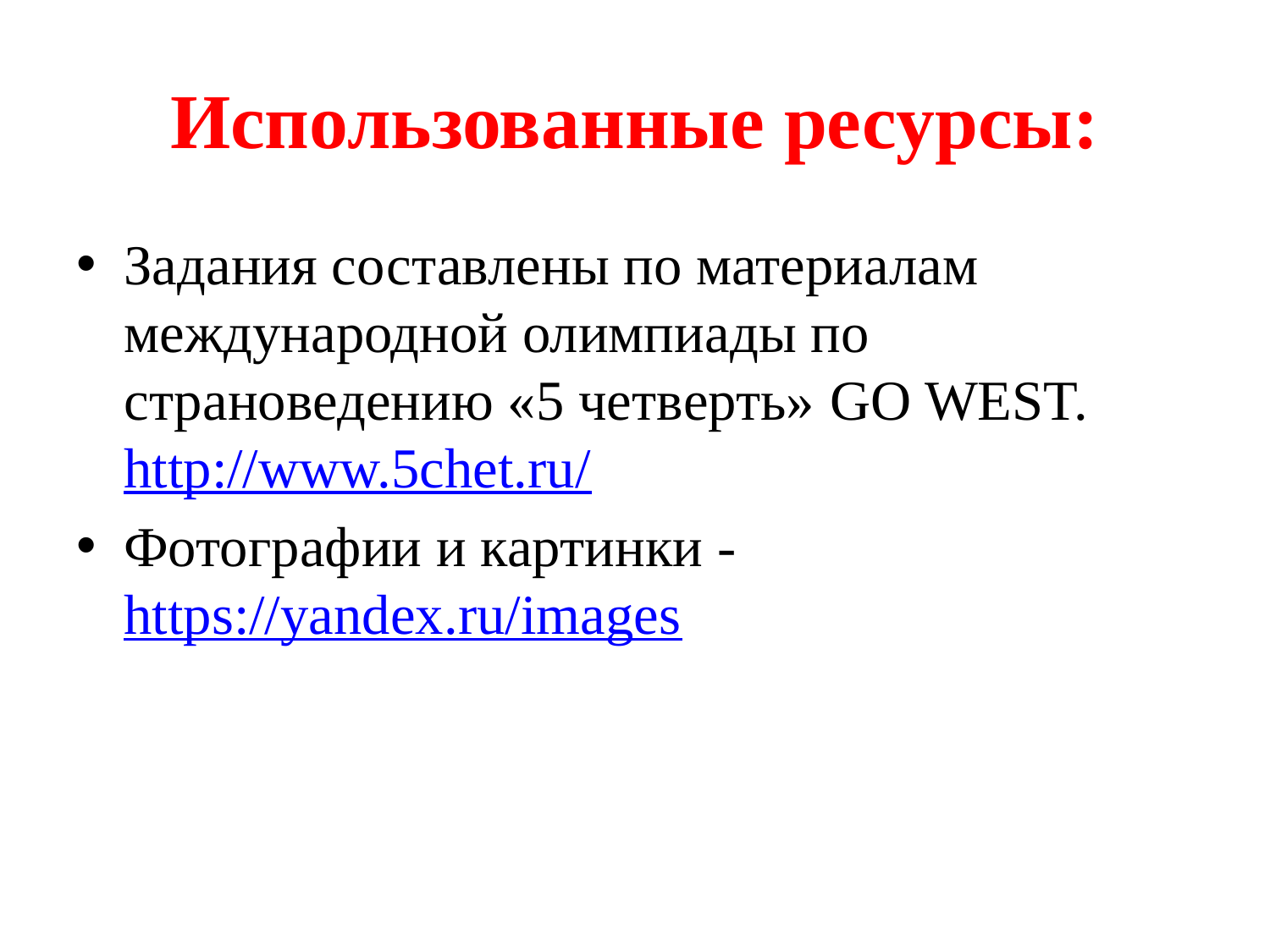

# Использованные ресурсы:
Задания составлены по материалам международной олимпиады по страноведению «5 четверть» GO WEST. http://www.5chet.ru/
Фотографии и картинки - https://yandex.ru/images